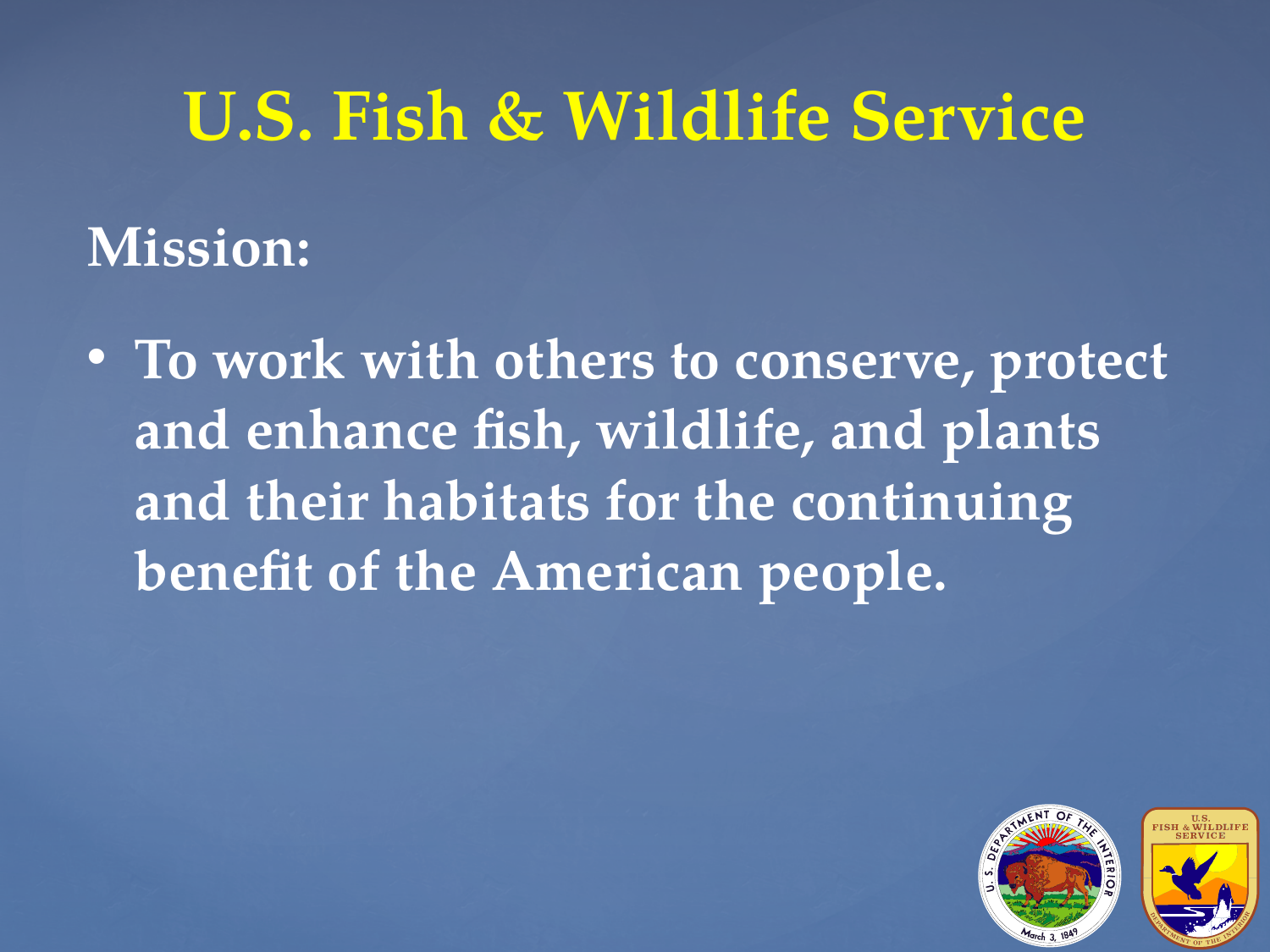

U.S. Fish & Wildlife Service
Mission:
To work with others to conserve, protect and enhance fish, wildlife, and plants and their habitats for the continuing benefit of the American people.